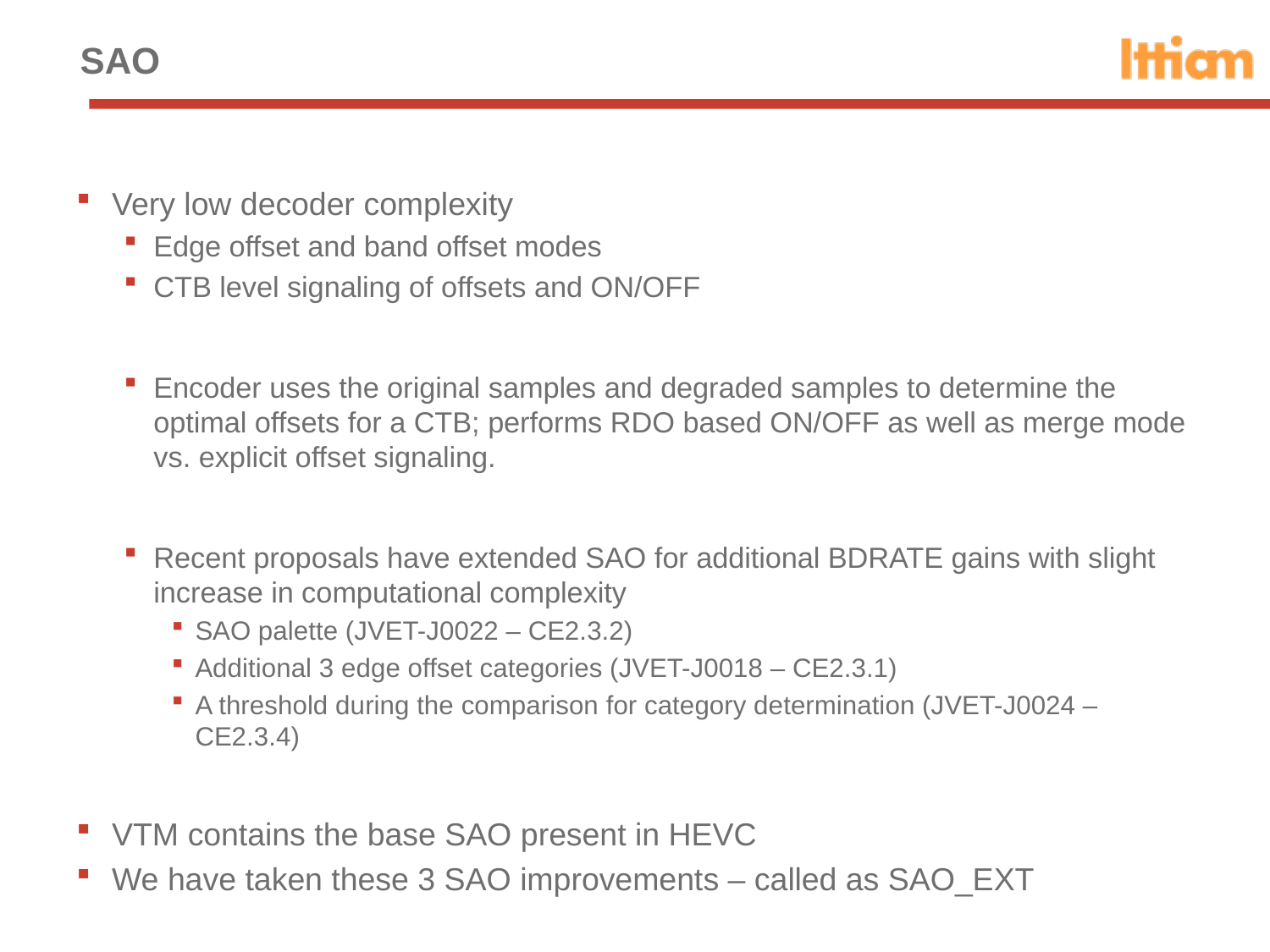

# SAO
Very low decoder complexity
Edge offset and band offset modes
CTB level signaling of offsets and ON/OFF

Encoder uses the original samples and degraded samples to determine the optimal offsets for a CTB; performs RDO based ON/OFF as well as merge mode vs. explicit offset signaling.

Recent proposals have extended SAO for additional BDRATE gains with slight increase in computational complexity
SAO palette (JVET-J0022 – CE2.3.2)
Additional 3 edge offset categories (JVET-J0018 – CE2.3.1)
A threshold during the comparison for category determination (JVET-J0024 – CE2.3.4)

VTM contains the base SAO present in HEVC
We have taken these 3 SAO improvements – called as SAO_EXT